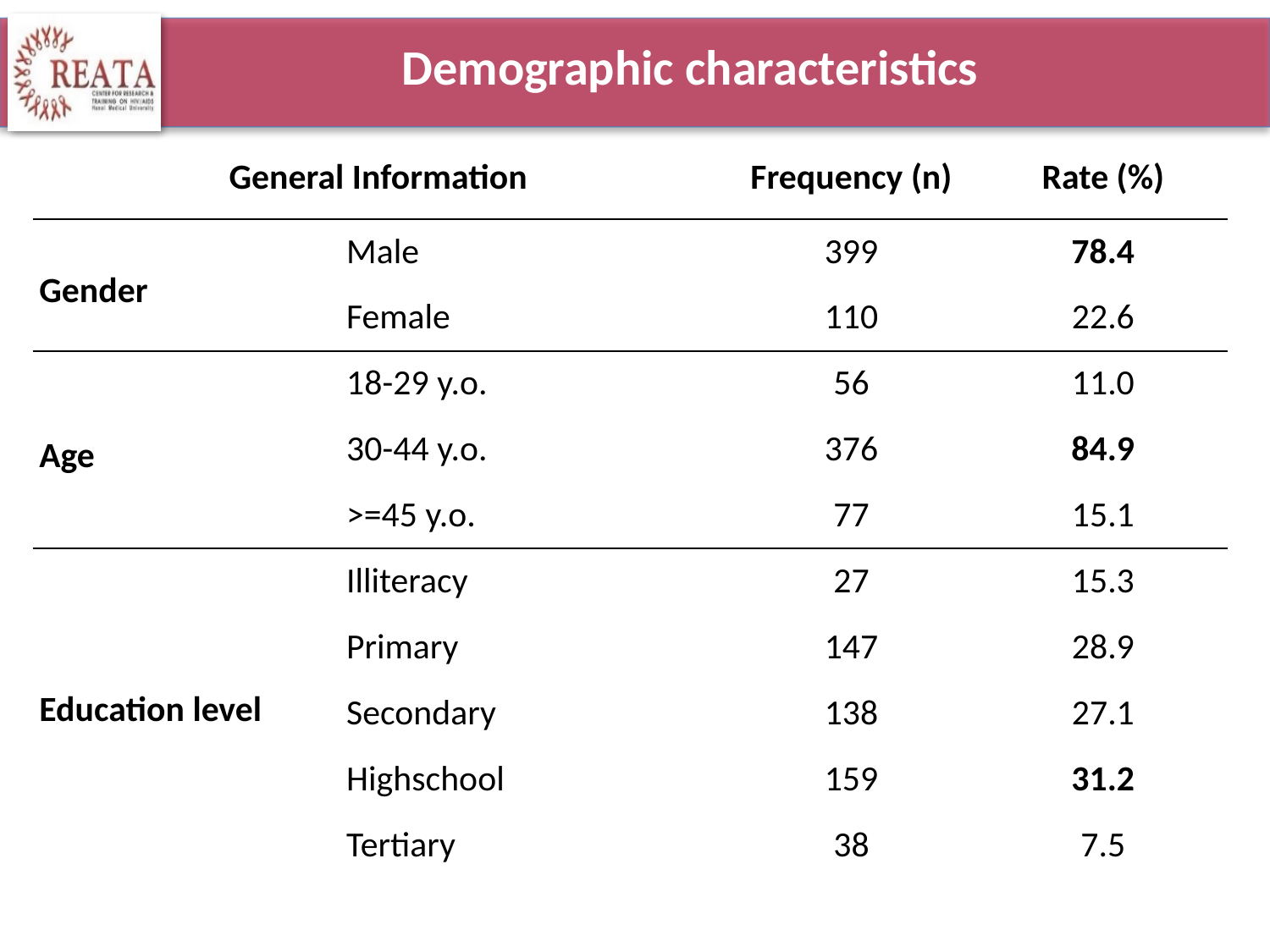

# Demographic characteristics
| General Information |  | Frequency (n) | Rate (%) |
| --- | --- | --- | --- |
| Gender | Male | 399 | 78.4 |
|  | Female | 110 | 22.6 |
| Age | 18-29 y.o. | 56 | 11.0 |
|  | 30-44 y.o. | 376 | 84.9 |
|  | >=45 y.o. | 77 | 15.1 |
| Education level | Illiteracy | 27 | 15.3 |
|  | Primary | 147 | 28.9 |
|  | Secondary | 138 | 27.1 |
|  | Highschool | 159 | 31.2 |
|  | Tertiary | 38 | 7.5 |